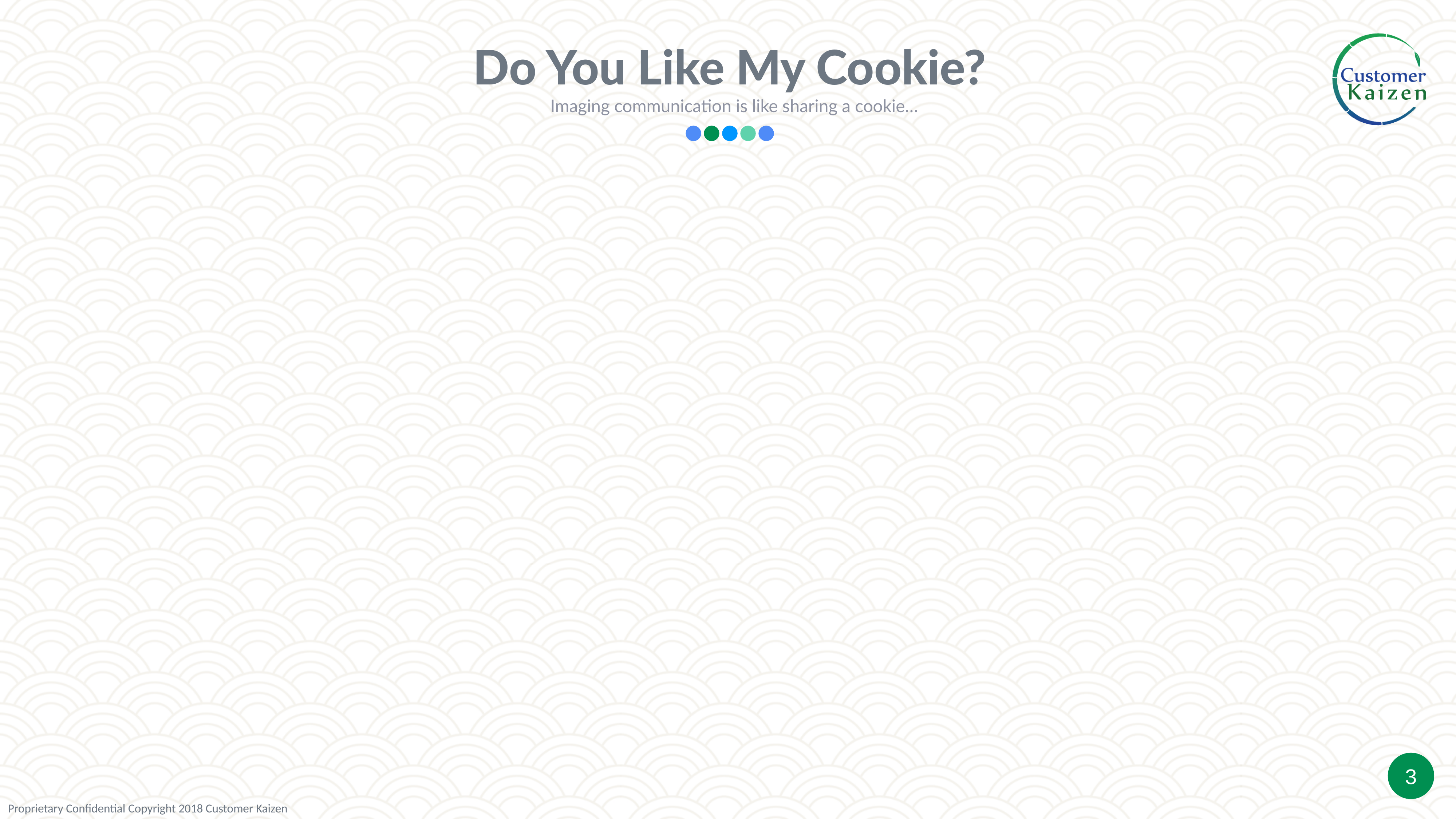

Do You Like My Cookie?
Imaging communication is like sharing a cookie…